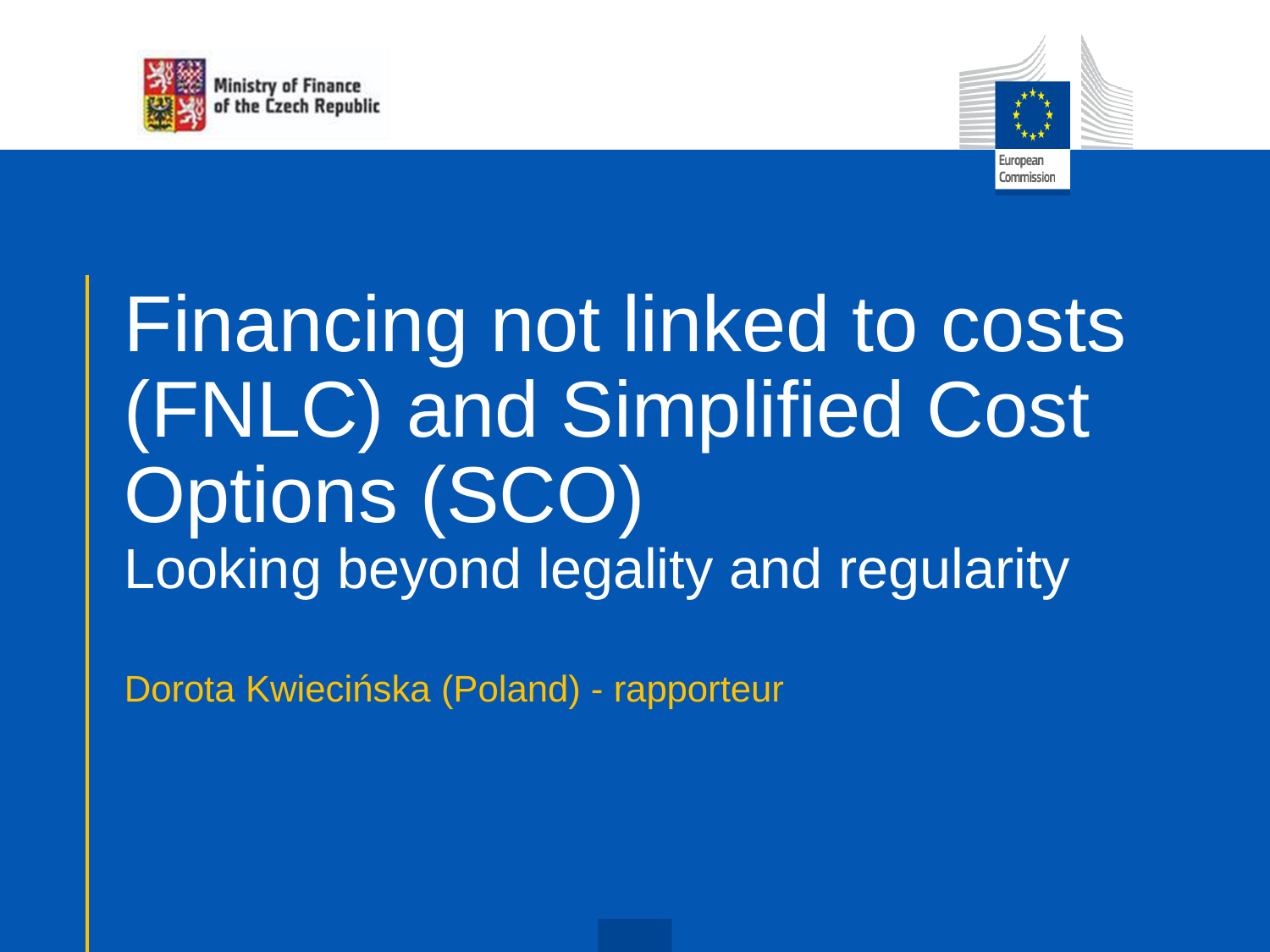

# Financing not linked to costs (FNLC) and Simplified Cost Options (SCO) Looking beyond legality and regularity
Dorota Kwiecińska (Poland) - rapporteur